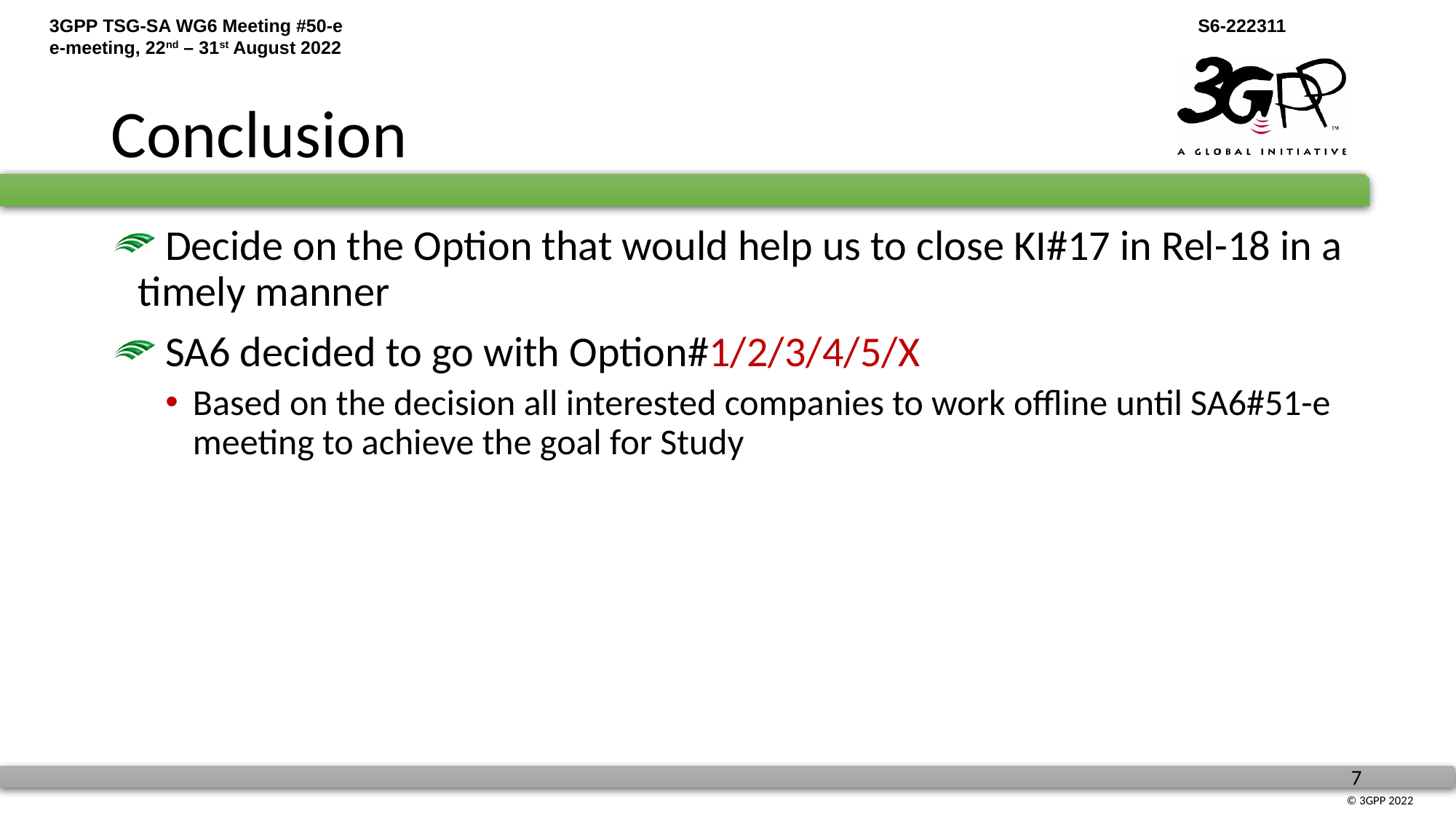

# Conclusion
 Decide on the Option that would help us to close KI#17 in Rel-18 in a timely manner
 SA6 decided to go with Option#1/2/3/4/5/X
Based on the decision all interested companies to work offline until SA6#51-e meeting to achieve the goal for Study